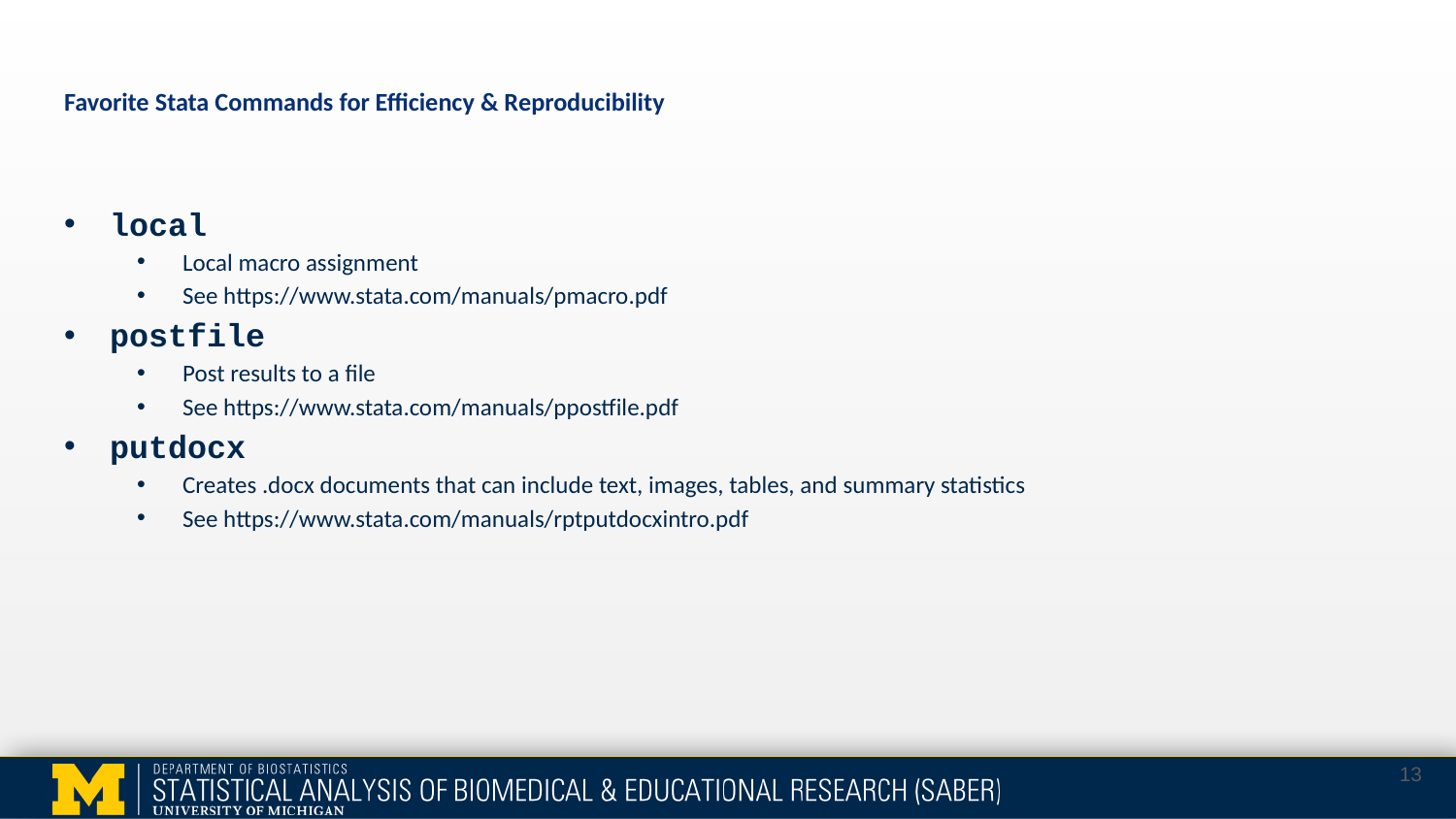

# Favorite Stata Commands for Efficiency & Reproducibility
local
Local macro assignment
See https://www.stata.com/manuals/pmacro.pdf
postfile
Post results to a file
See https://www.stata.com/manuals/ppostfile.pdf
putdocx
Creates .docx documents that can include text, images, tables, and summary statistics
See https://www.stata.com/manuals/rptputdocxintro.pdf
13